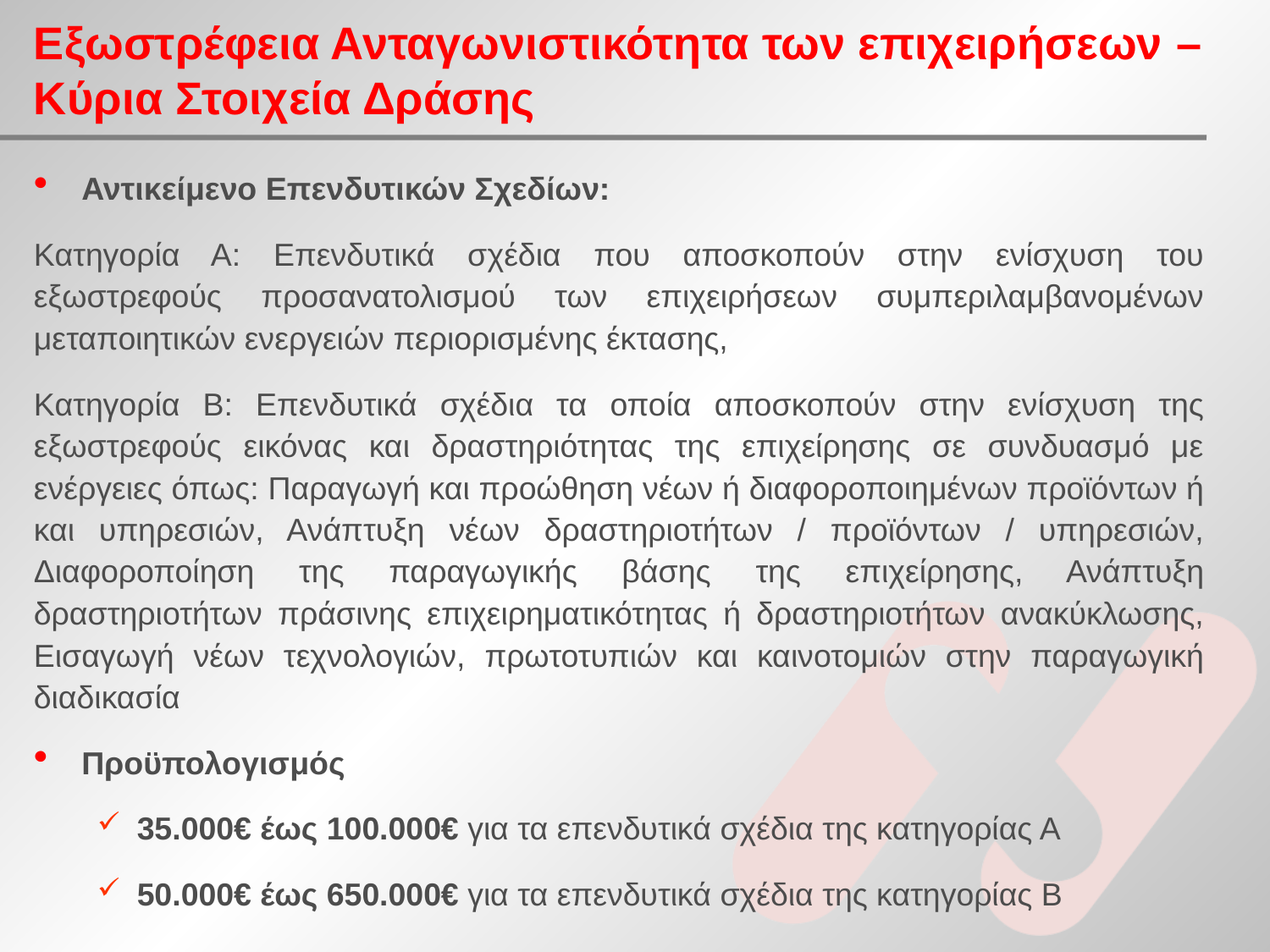

# Εξωστρέφεια Ανταγωνιστικότητα των επιχειρήσεων – Κύρια Στοιχεία Δράσης
Αντικείμενο Επενδυτικών Σχεδίων:
Κατηγορία Α: Επενδυτικά σχέδια που αποσκοπούν στην ενίσχυση του εξωστρεφούς προσανατολισμού των επιχειρήσεων συμπεριλαμβανομένων μεταποιητικών ενεργειών περιορισμένης έκτασης,
Κατηγορία Β: Επενδυτικά σχέδια τα οποία αποσκοπούν στην ενίσχυση της εξωστρεφούς εικόνας και δραστηριότητας της επιχείρησης σε συνδυασμό με ενέργειες όπως: Παραγωγή και προώθηση νέων ή διαφοροποιημένων προϊόντων ή και υπηρεσιών, Ανάπτυξη νέων δραστηριοτήτων / προϊόντων / υπηρεσιών, Διαφοροποίηση της παραγωγικής βάσης της επιχείρησης, Ανάπτυξη δραστηριοτήτων πράσινης επιχειρηματικότητας ή δραστηριοτήτων ανακύκλωσης, Εισαγωγή νέων τεχνολογιών, πρωτοτυπιών και καινοτομιών στην παραγωγική διαδικασία
Προϋπολογισμός
35.000€ έως 100.000€ για τα επενδυτικά σχέδια της κατηγορίας Α
50.000€ έως 650.000€ για τα επενδυτικά σχέδια της κατηγορίας Β